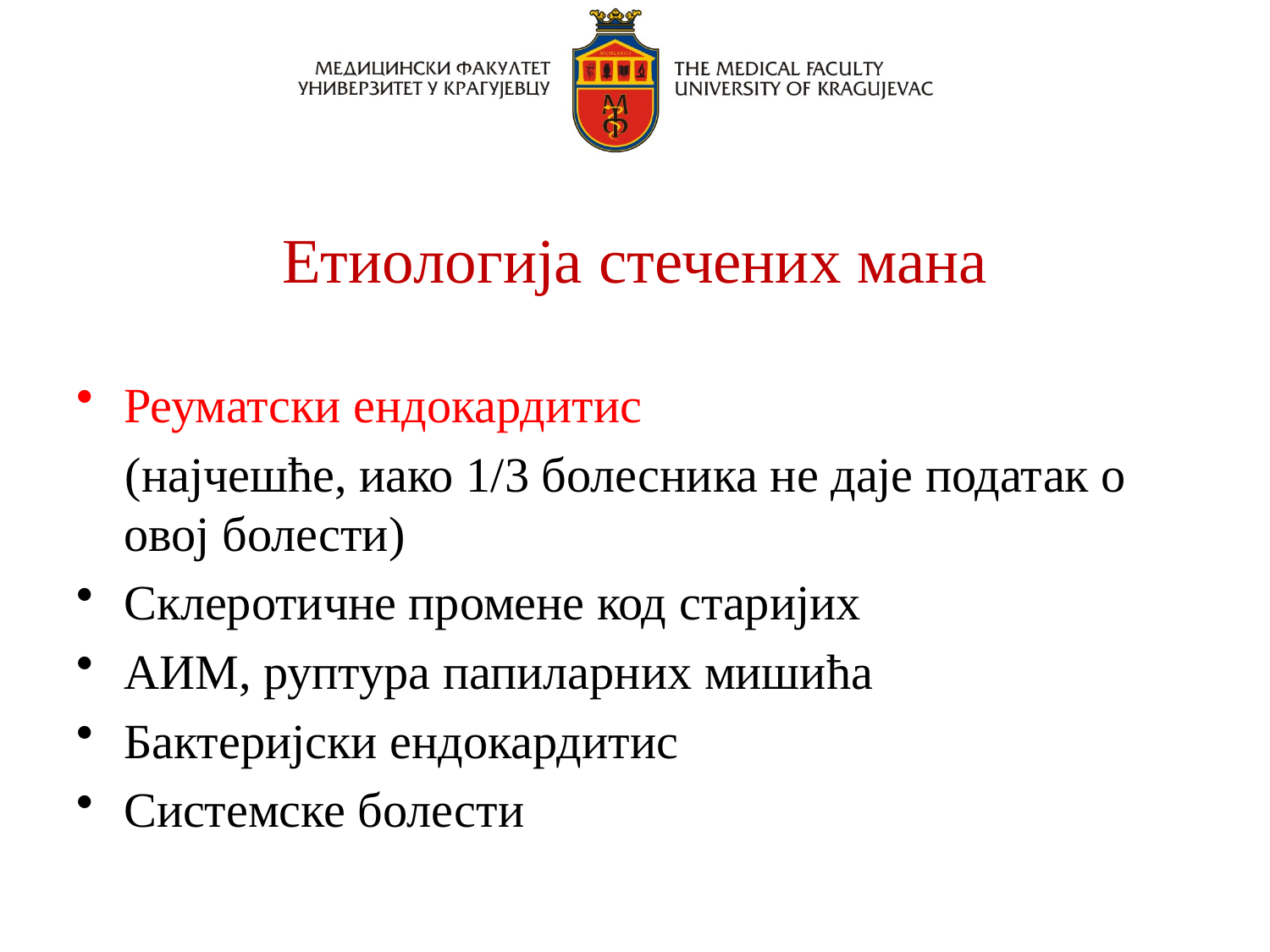

Етиологија стечених мана
Реуматски ендокардитис
    (најчешће, иако 1/3 болесника не даје податак о овој болести)
Склеротичне промене код старијих
АИМ, руптура папиларних мишића
Бактеријски ендокардитис
Системске болести